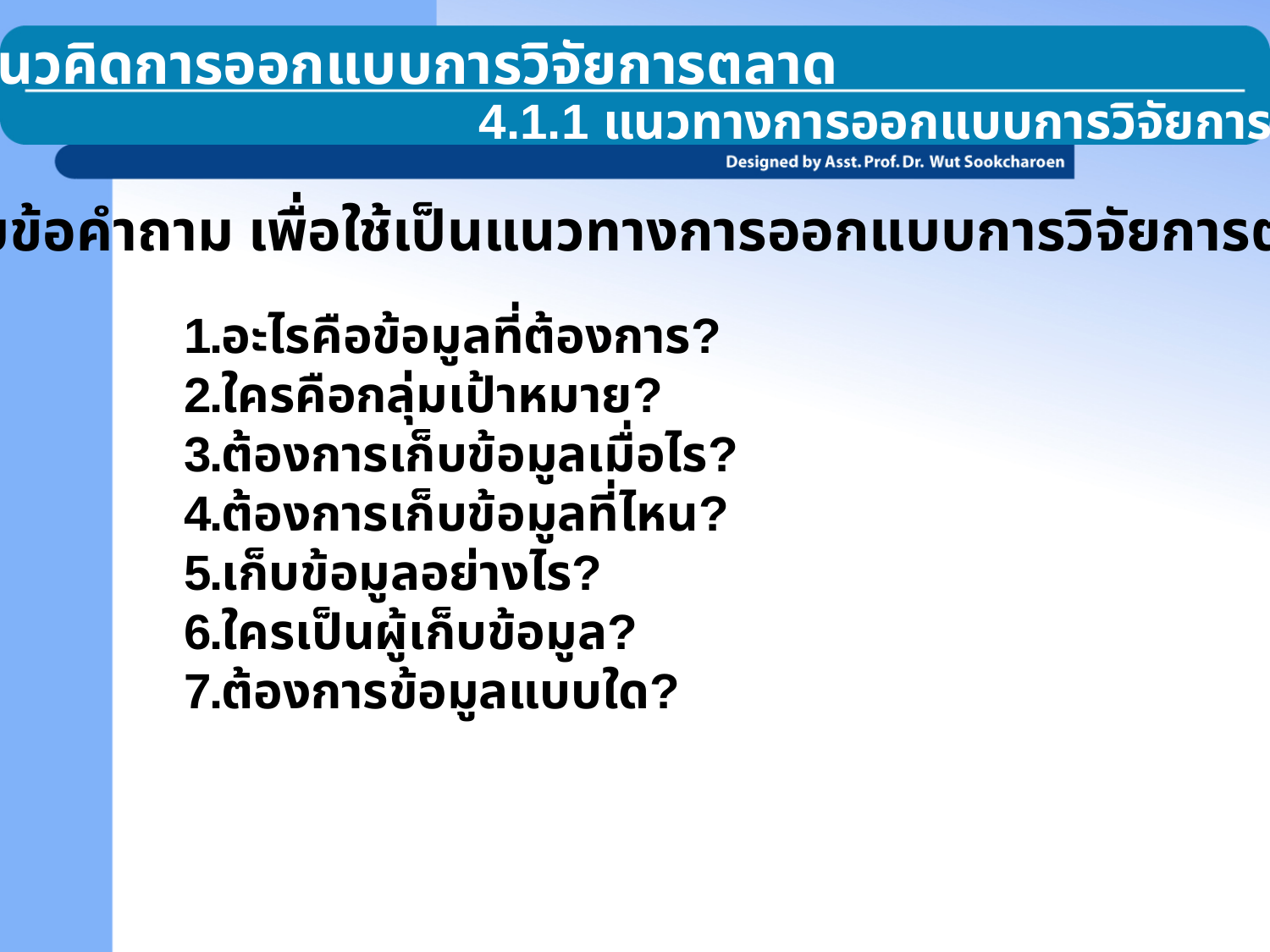

4.1 แนวคิดการออกแบบการวิจัยการตลาด
4.1.1 แนวทางการออกแบบการวิจัยการตลาด
กรอบข้อคำถาม เพื่อใช้เป็นแนวทางการออกแบบการวิจัยการตลาด
อะไรคือข้อมูลที่ต้องการ?
ใครคือกลุ่มเป้าหมาย?
ต้องการเก็บข้อมูลเมื่อไร?
ต้องการเก็บข้อมูลที่ไหน?
เก็บข้อมูลอย่างไร?
ใครเป็นผู้เก็บข้อมูล?
ต้องการข้อมูลแบบใด?